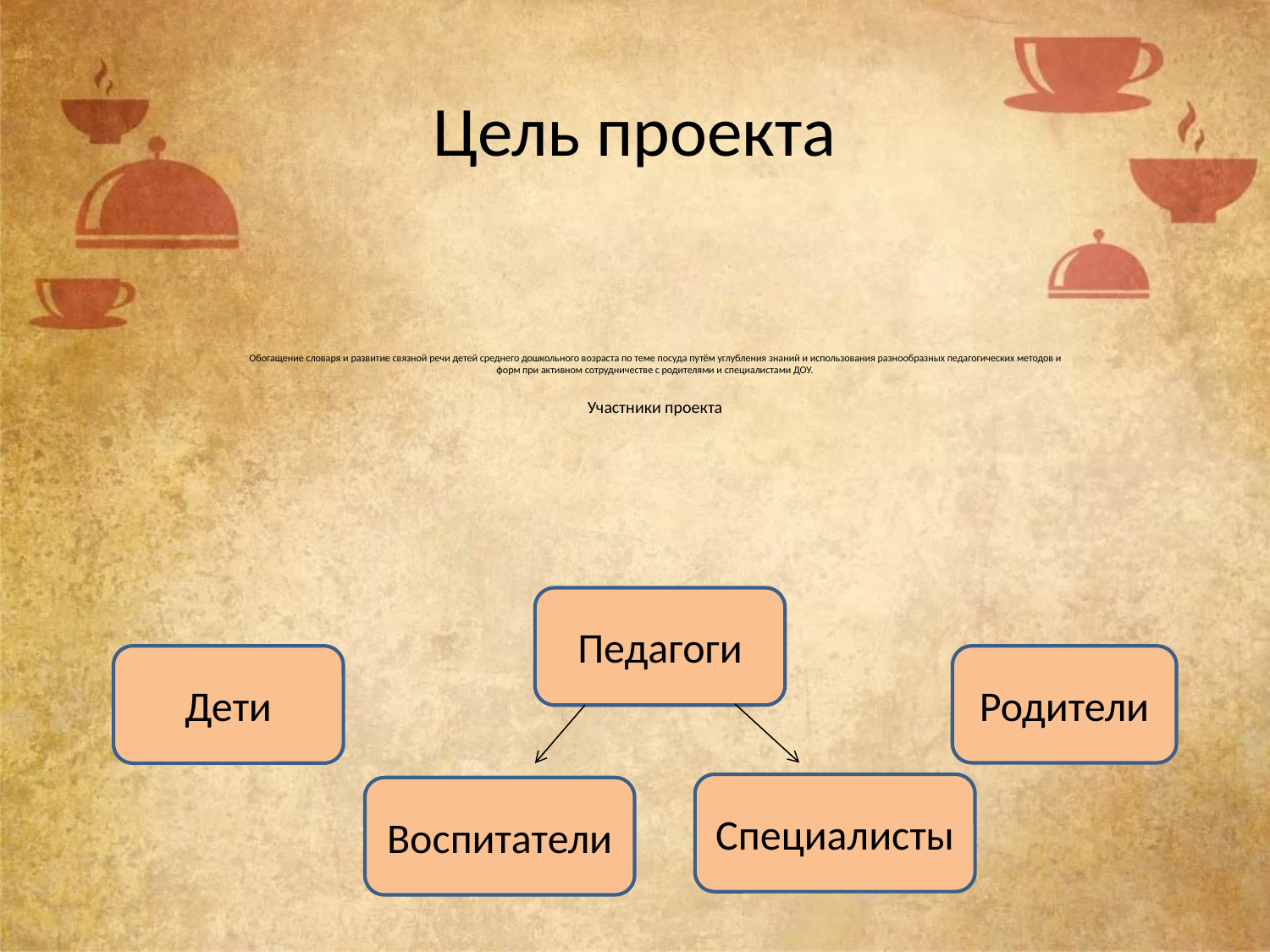

Цель проекта
# Обогащение словаря и развитие связной речи детей среднего дошкольного возраста по теме посуда путём углубления знаний и использования разнообразных педагогических методов и форм при активном сотрудничестве с родителями и специалистами ДОУ. Участники проекта
Педагоги
Дети
Родители
Специалисты
Воспитатели